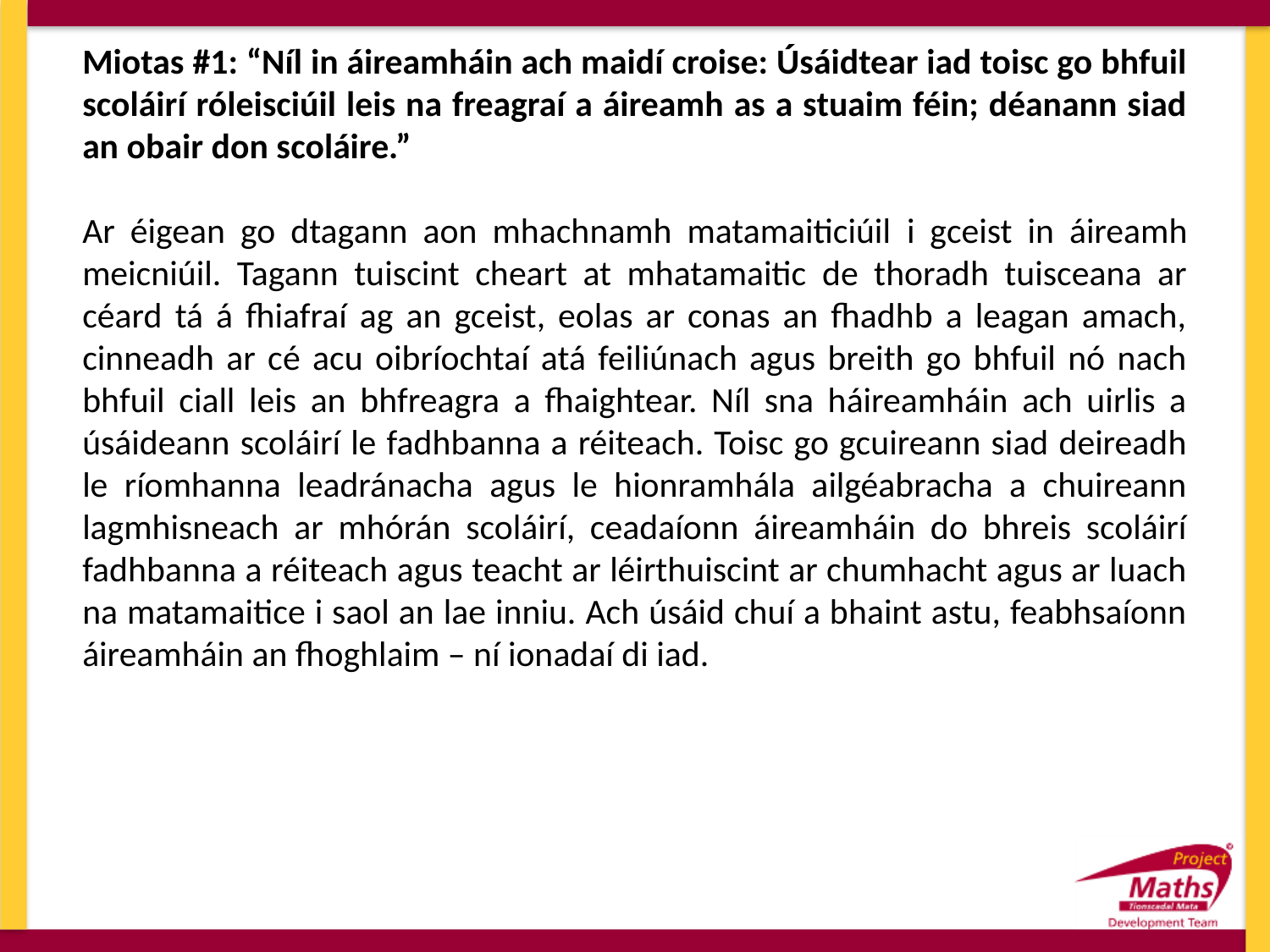

Miotas #1: “Níl in áireamháin ach maidí croise: Úsáidtear iad toisc go bhfuil scoláirí róleisciúil leis na freagraí a áireamh as a stuaim féin; déanann siad an obair don scoláire.”

Ar éigean go dtagann aon mhachnamh matamaiticiúil i gceist in áireamh meicniúil. Tagann tuiscint cheart at mhatamaitic de thoradh tuisceana ar céard tá á fhiafraí ag an gceist, eolas ar conas an fhadhb a leagan amach, cinneadh ar cé acu oibríochtaí atá feiliúnach agus breith go bhfuil nó nach bhfuil ciall leis an bhfreagra a fhaightear. Níl sna háireamháin ach uirlis a úsáideann scoláirí le fadhbanna a réiteach. Toisc go gcuireann siad deireadh le ríomhanna leadránacha agus le hionramhála ailgéabracha a chuireann lagmhisneach ar mhórán scoláirí, ceadaíonn áireamháin do bhreis scoláirí fadhbanna a réiteach agus teacht ar léirthuiscint ar chumhacht agus ar luach na matamaitice i saol an lae inniu. Ach úsáid chuí a bhaint astu, feabhsaíonn áireamháin an fhoghlaim – ní ionadaí di iad.